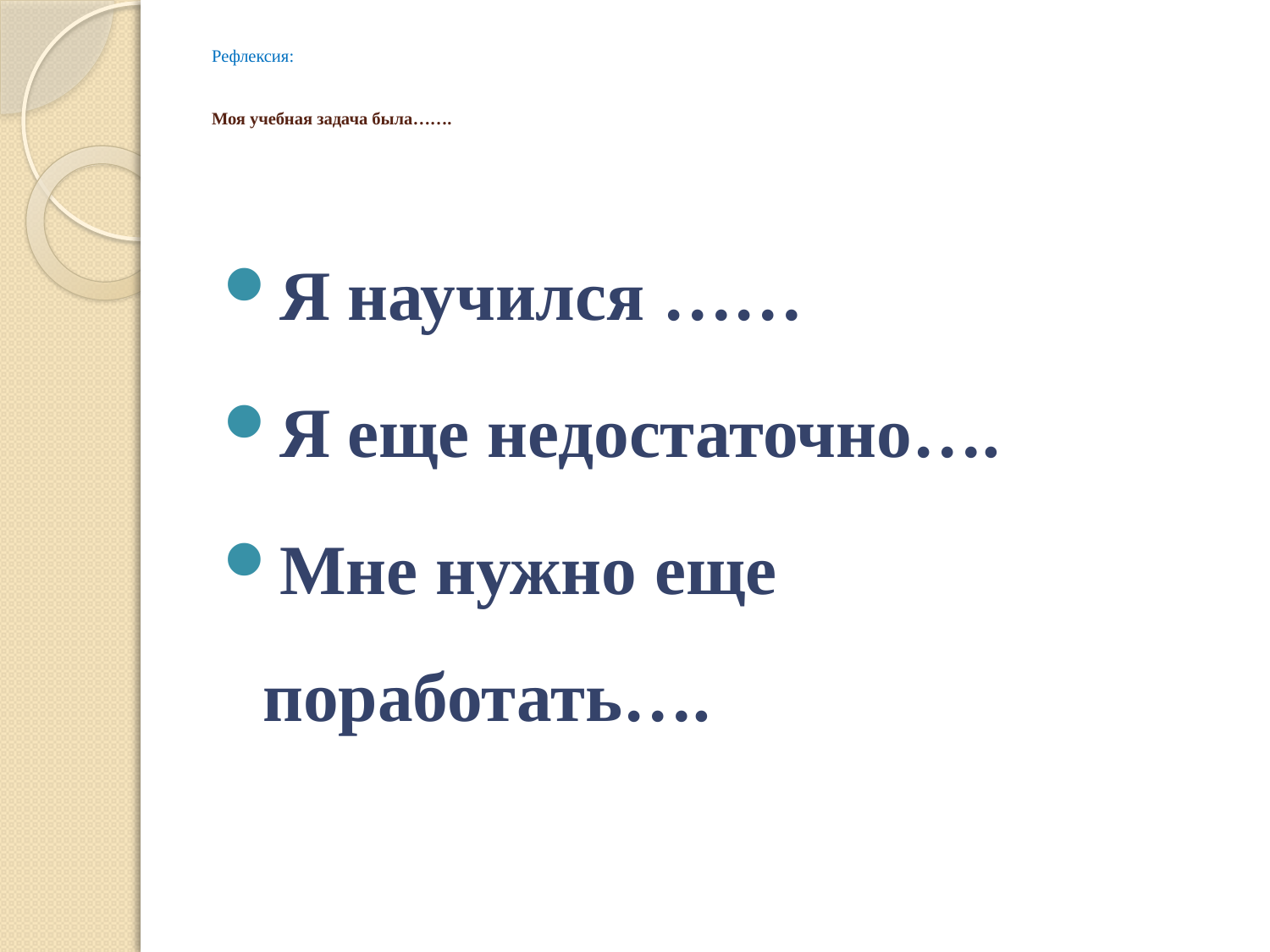

# Рефлексия: Моя учебная задача была…….
Я научился ……
Я еще недостаточно….
Мне нужно еще поработать….